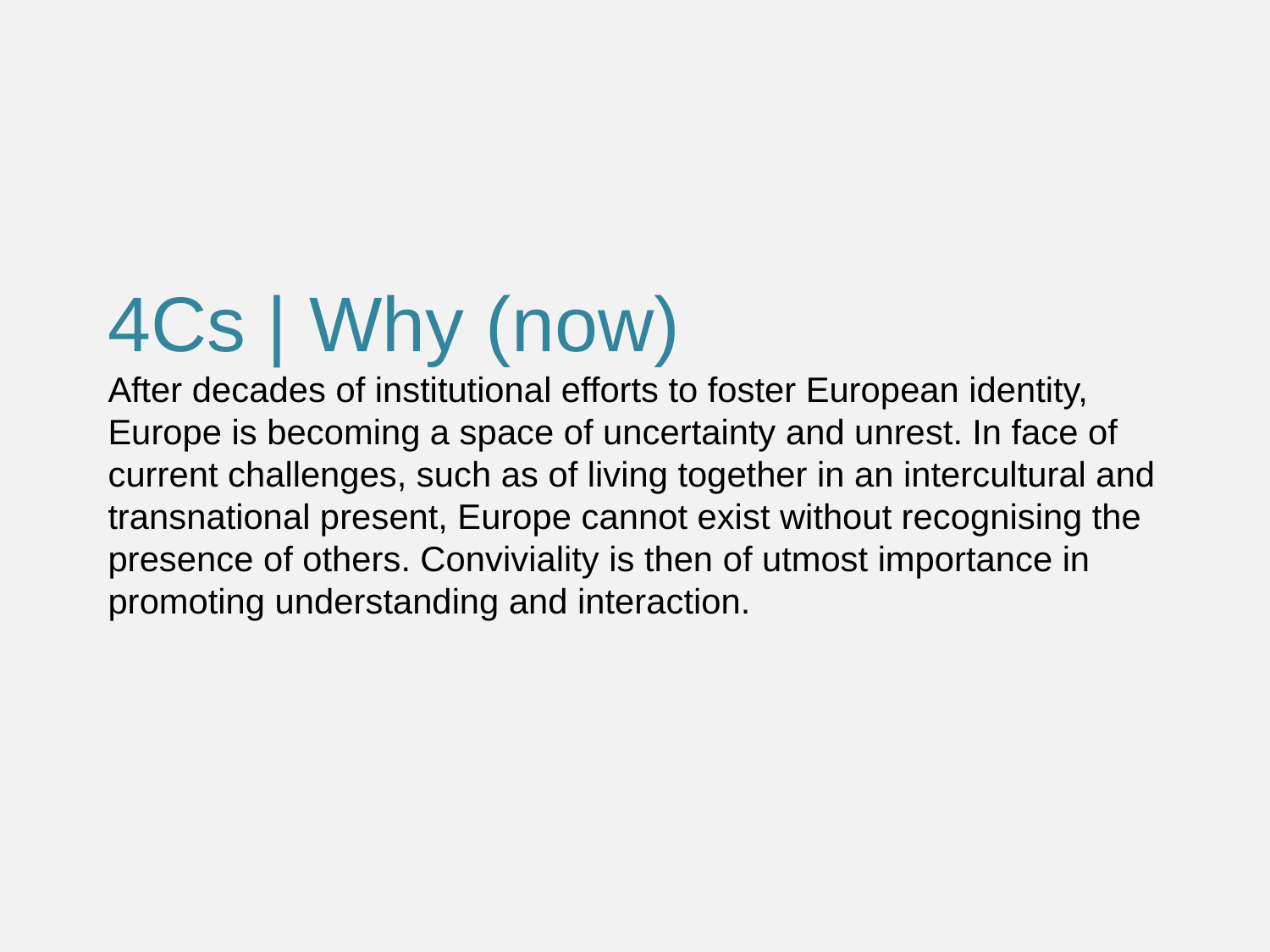

# 4Cs | Why (now) After decades of institutional efforts to foster European identity, Europe is becoming a space of uncertainty and unrest. In face of current challenges, such as of living together in an intercultural and transnational present, Europe cannot exist without recognising the presence of others. Conviviality is then of utmost importance in promoting understanding and interaction.